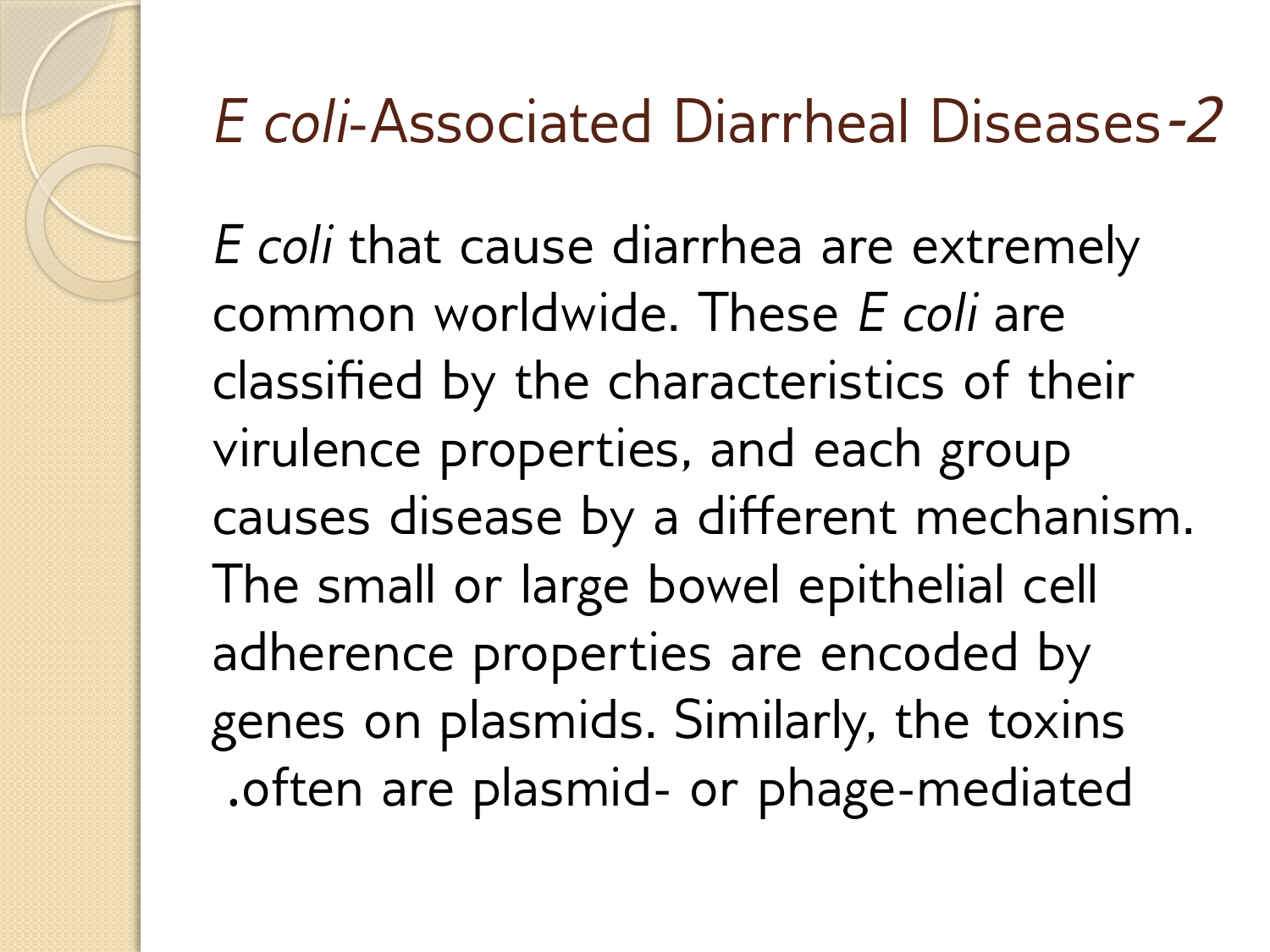

# 2-E coli-Associated Diarrheal Diseases
E coli that cause diarrhea are extremely common worldwide. These E coli are classified by the characteristics of their virulence properties, and each group causes disease by a different mechanism. The small or large bowel epithelial cell adherence properties are encoded by genes on plasmids. Similarly, the toxins often are plasmid- or phage-mediated.